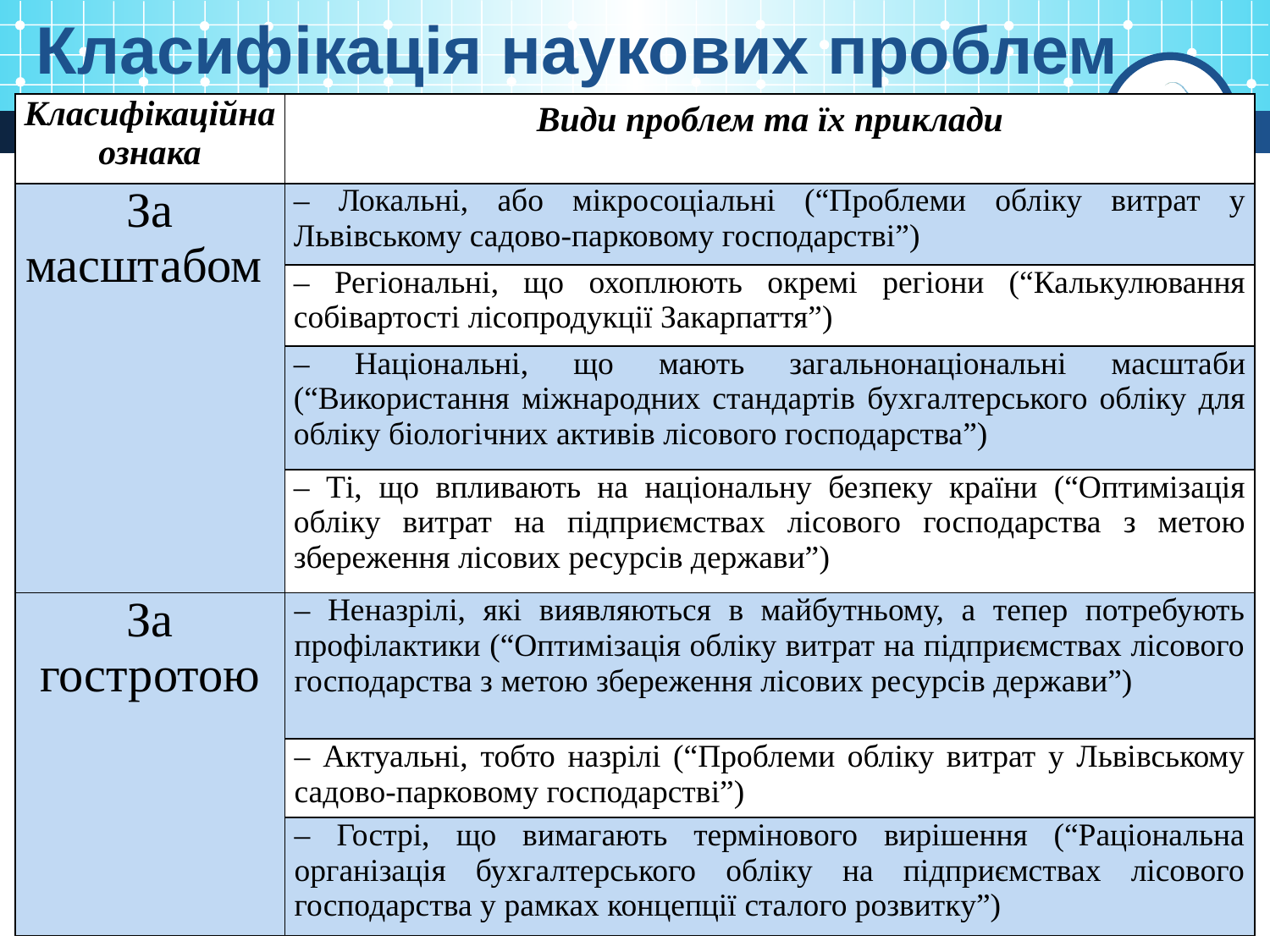

Класифікація наукових проблем
| Класифікаційна ознака | Види проблем та їх приклади |
| --- | --- |
| За масштабом | – Локальні, або мікросоціальні (“Проблеми обліку витрат у Львівському садово-парковому господарстві”) |
|  | – Регіональні, що охоплюють окремі регіони (“Калькулювання собівартості лісопродукції Закарпаття”) |
|  | – Національні, що мають загальнонаціональні масштаби (“Використання міжнародних стандартів бухгалтерського обліку для обліку біологічних активів лісового господарства”) |
|  | – Ті, що впливають на національну безпеку країни (“Оптимізація обліку витрат на підприємствах лісового господарства з метою збереження лісових ресурсів держави”) |
| За гостротою | – Неназрілі, які виявляються в майбутньому, а тепер потребують профілактики (“Оптимізація обліку витрат на підприємствах лісового господарства з метою збереження лісових ресурсів держави”) |
|  | – Актуальні, тобто назрілі (“Проблеми обліку витрат у Львівському садово-парковому господарстві”) |
|  | – Гострі, що вимагають термінового вирішення (“Раціональна організація бухгалтерського обліку на підприємствах лісового господарства у рамках концепції сталого розвитку”) |